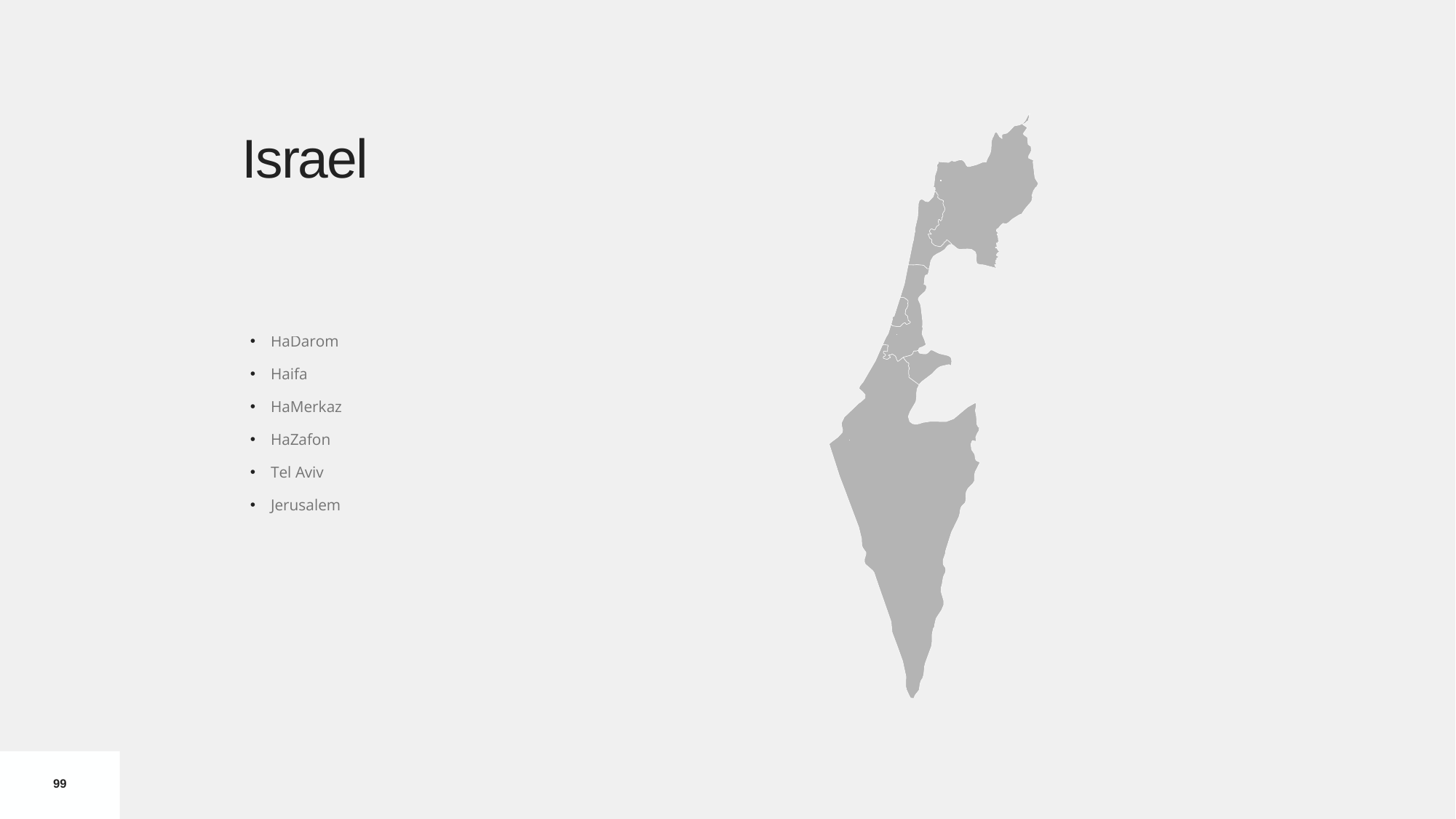

# Israel

HaDarom
Haifa
HaMerkaz
HaZafon
Tel Aviv
Jerusalem